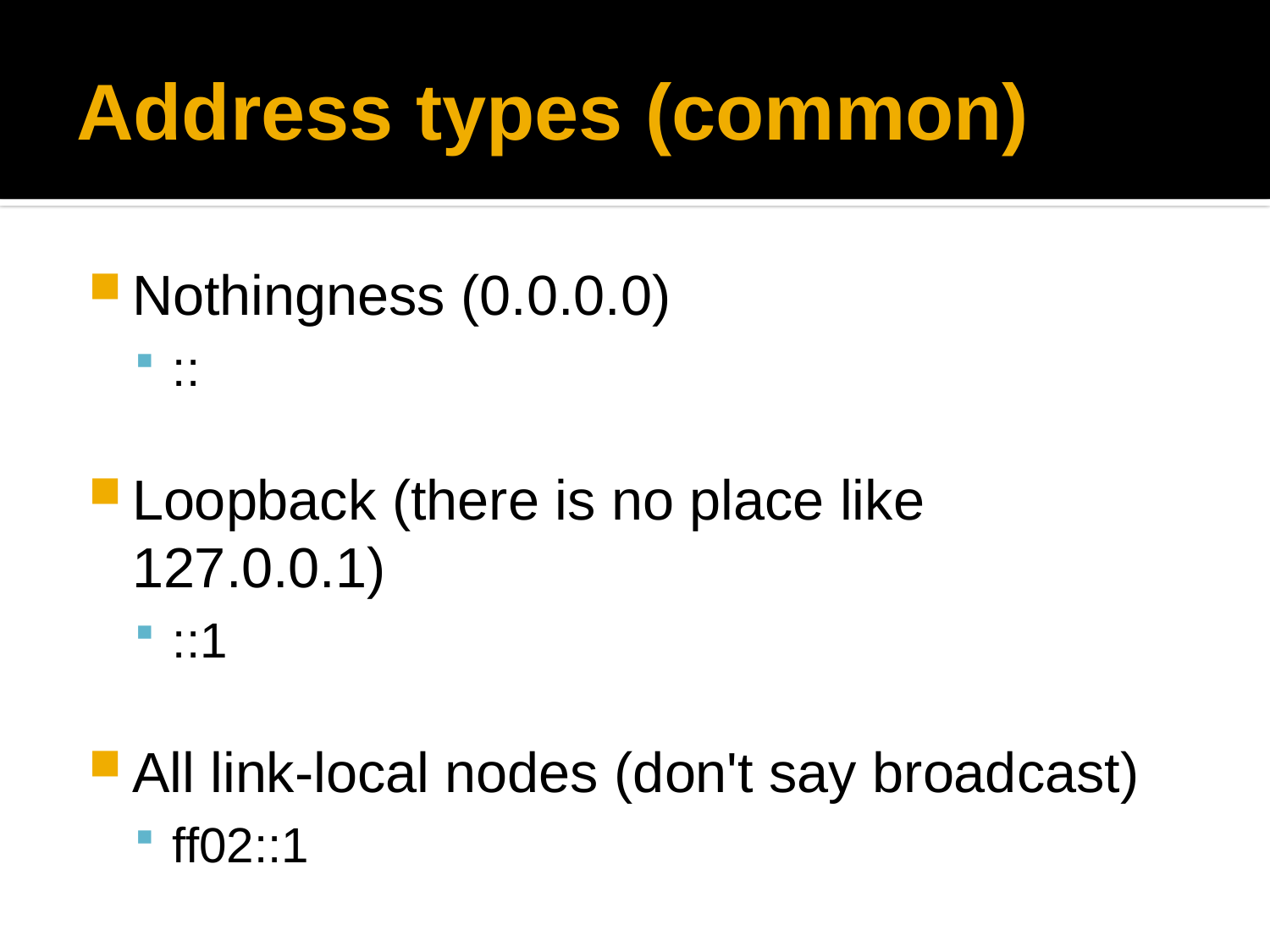

# Address types (common)
Nothingness (0.0.0.0)
::

Loopback (there is no place like 127.0.0.1)
::1

All link-local nodes (don't say broadcast)
ff02::1